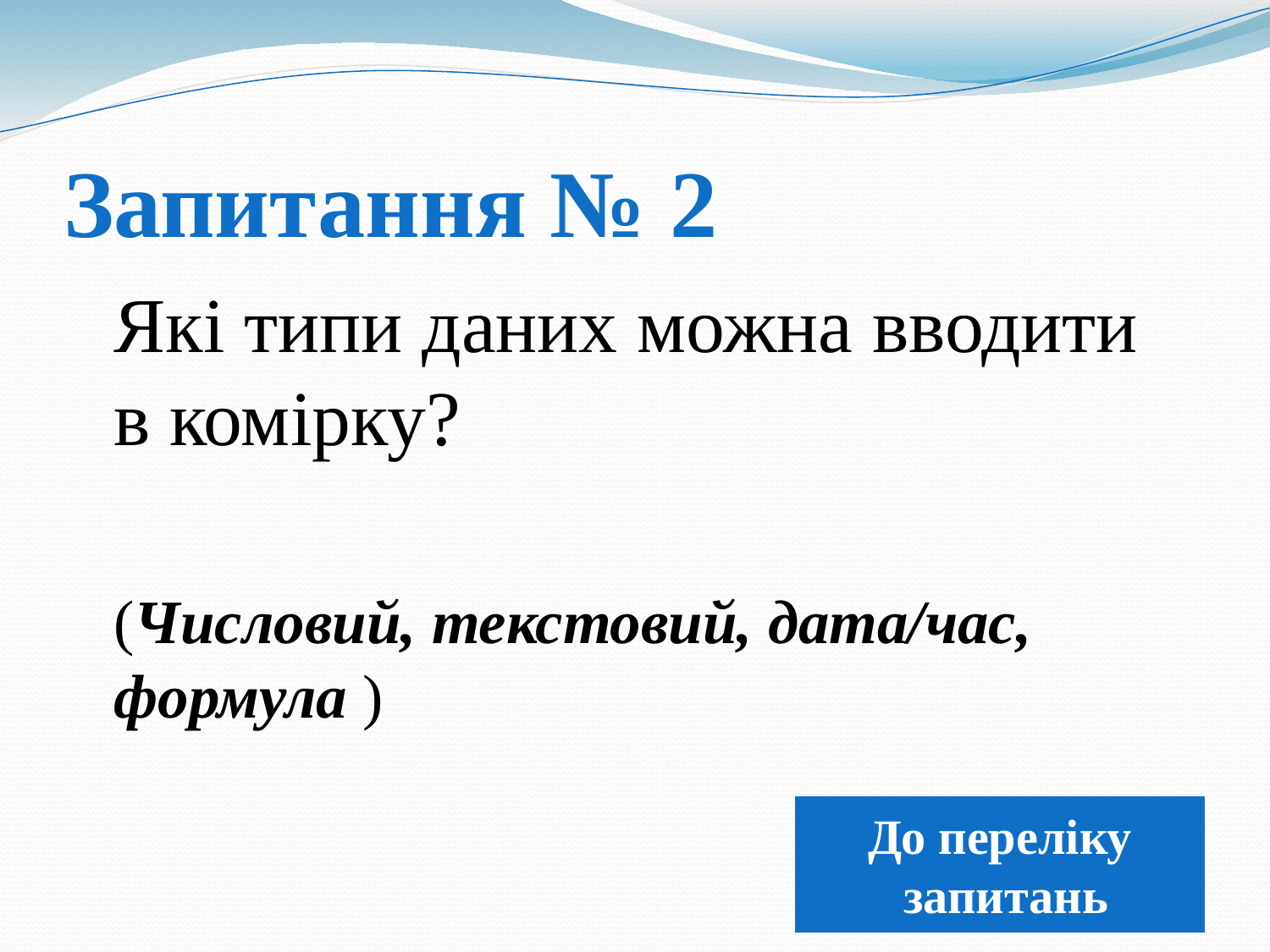

# Запитання № 2
	Які типи даних можна вводити в комірку?

	(Числовий, текстовий, дата/час, формула )
До переліку
 запитань